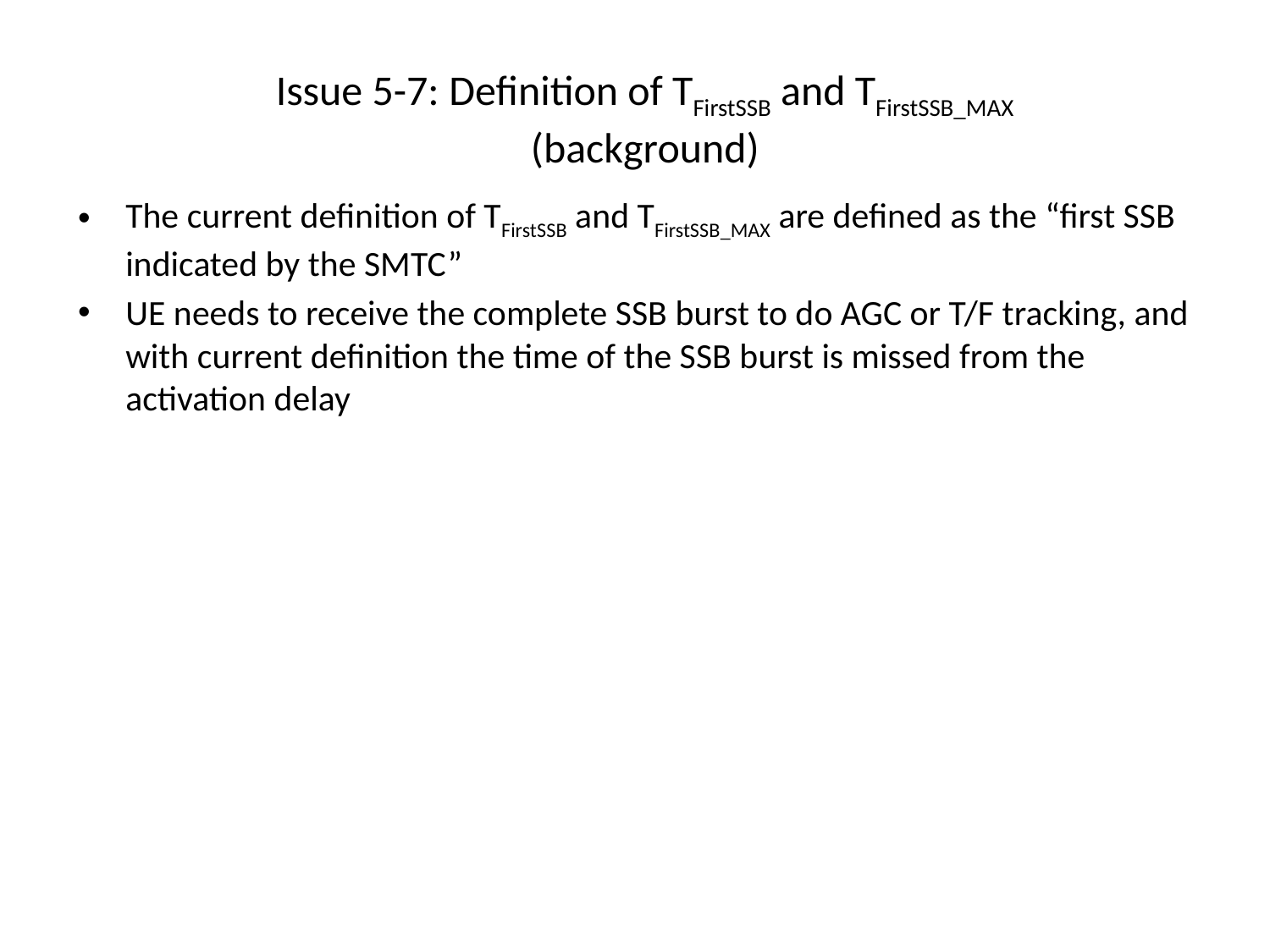

# Issue 5-7: Definition of TFirstSSB and TFirstSSB_MAX (background)
The current definition of TFirstSSB and TFirstSSB_MAX are defined as the “first SSB indicated by the SMTC”
UE needs to receive the complete SSB burst to do AGC or T/F tracking, and with current definition the time of the SSB burst is missed from the activation delay